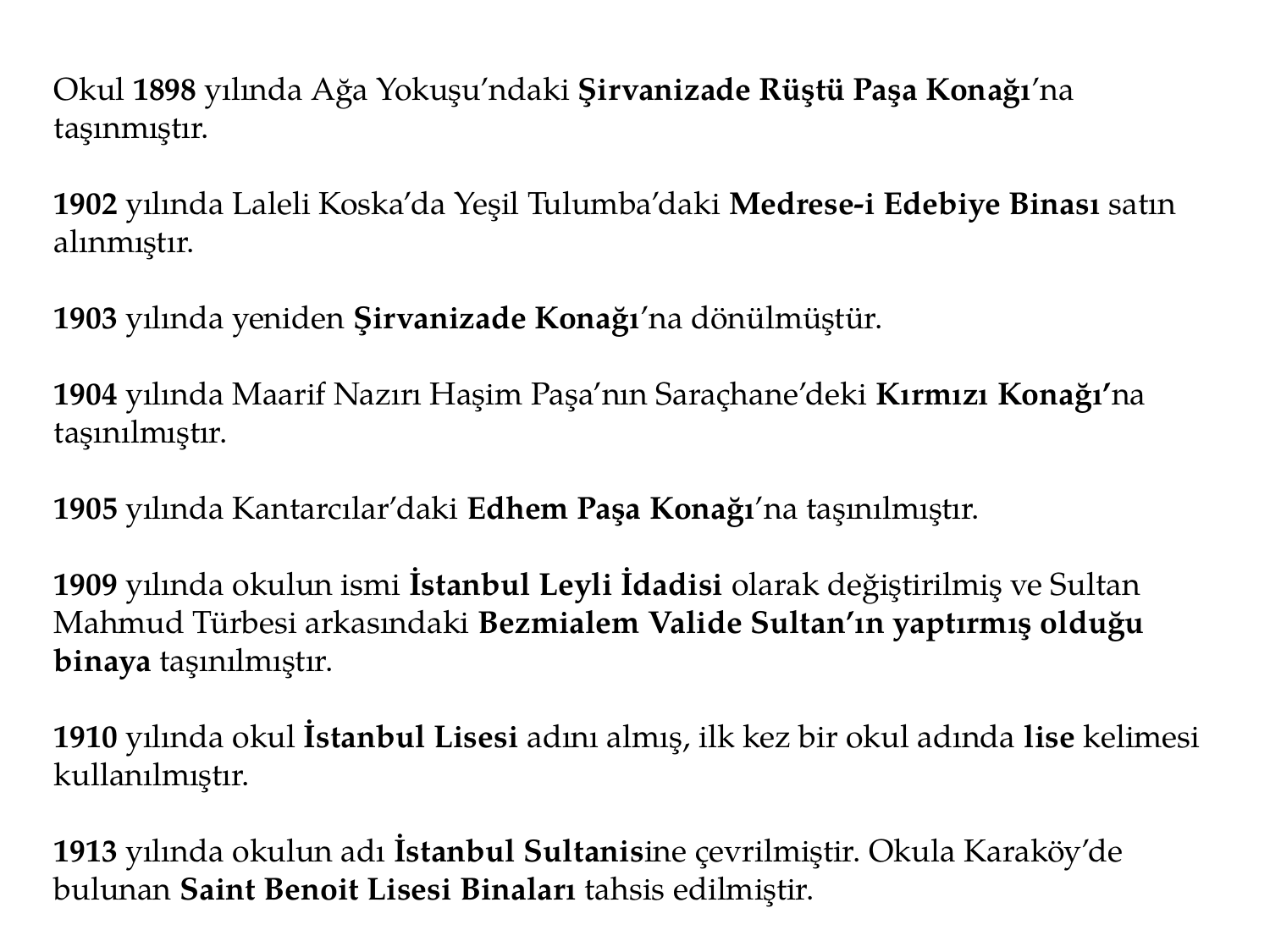

Okul 1898 yılında Ağa Yokuşu’ndaki Şirvanizade Rüştü Paşa Konağı’na taşınmıştır.

1902 yılında Laleli Koska’da Yeşil Tulumba’daki Medrese-i Edebiye Binası satın alınmıştır.

1903 yılında yeniden Şirvanizade Konağı’na dönülmüştür.

1904 yılında Maarif Nazırı Haşim Paşa’nın Saraçhane’deki Kırmızı Konağı’na taşınılmıştır.

1905 yılında Kantarcılar’daki Edhem Paşa Konağı’na taşınılmıştır.

1909 yılında okulun ismi İstanbul Leyli İdadisi olarak değiştirilmiş ve Sultan Mahmud Türbesi arkasındaki Bezmialem Valide Sultan’ın yaptırmış olduğu binaya taşınılmıştır.

1910 yılında okul İstanbul Lisesi adını almış, ilk kez bir okul adında lise kelimesi kullanılmıştır.

1913 yılında okulun adı İstanbul Sultanisine çevrilmiştir. Okula Karaköy’de bulunan Saint Benoit Lisesi Binaları tahsis edilmiştir.